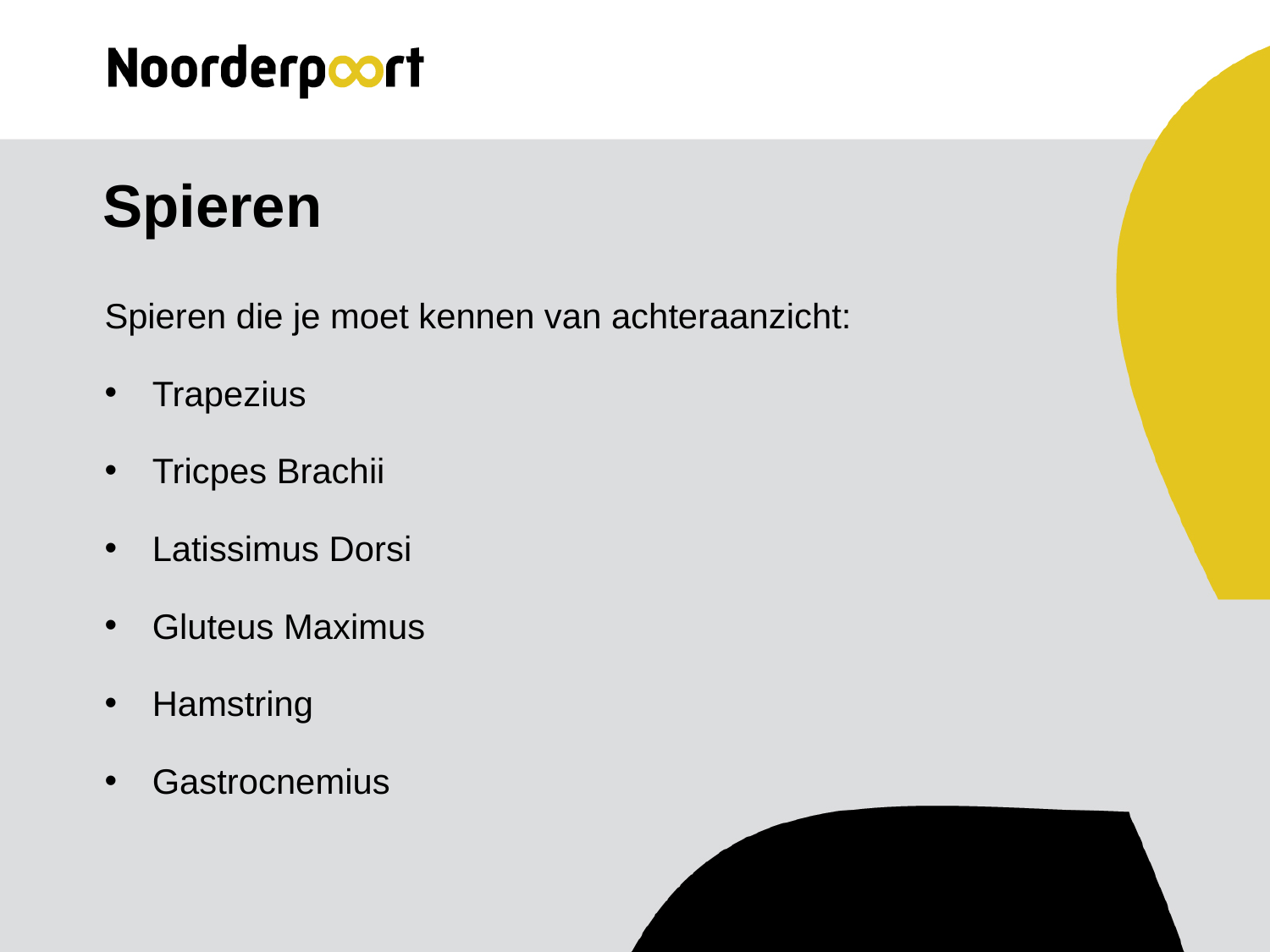

# Spieren
Spieren die je moet kennen van achteraanzicht:

Trapezius

Tricpes Brachii

Latissimus Dorsi

Gluteus Maximus

Hamstring

Gastrocnemius